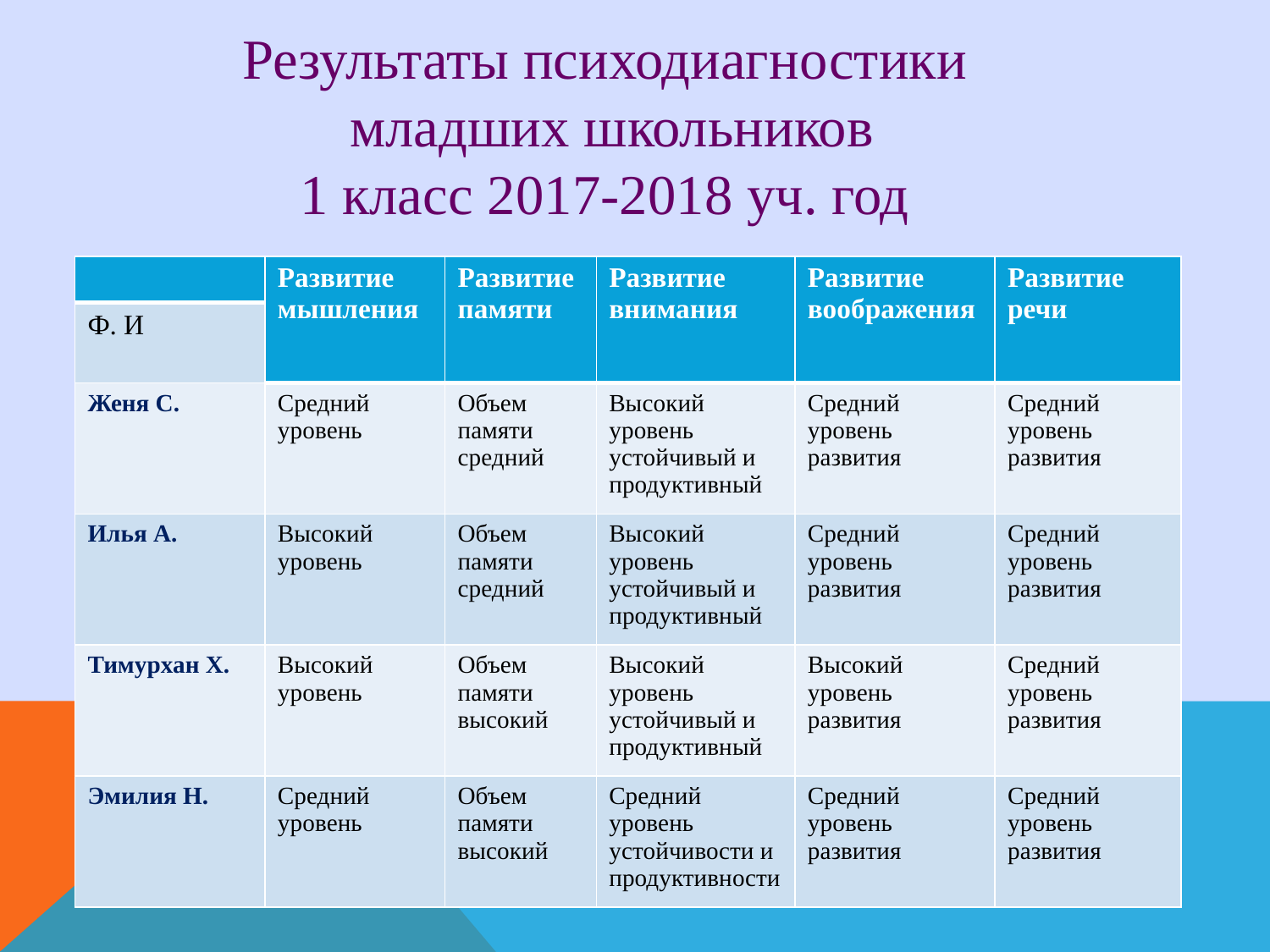

Результаты психодиагностики
 младших школьников
1 класс 2017-2018 уч. год
|  | Развитие мышления | Развитие памяти | Развитие внимания | Развитие воображения | Развитие речи |
| --- | --- | --- | --- | --- | --- |
| Ф. И |  |  |  |  |  |
| Женя С. | Средний уровень | Объем памяти средний | Высокий уровень устойчивый и продуктивный | Средний уровень развития | Средний уровень развития |
| Илья А. | Высокий уровень | Объем памяти средний | Высокий уровень устойчивый и продуктивный | Средний уровень развития | Средний уровень развития |
| Тимурхан Х. | Высокий уровень | Объем памяти высокий | Высокий уровень устойчивый и продуктивный | Высокий уровень развития | Средний уровень развития |
| Эмилия Н. | Средний уровень | Объем памяти высокий | Средний уровень устойчивости и продуктивности | Средний уровень развития | Средний уровень развития |